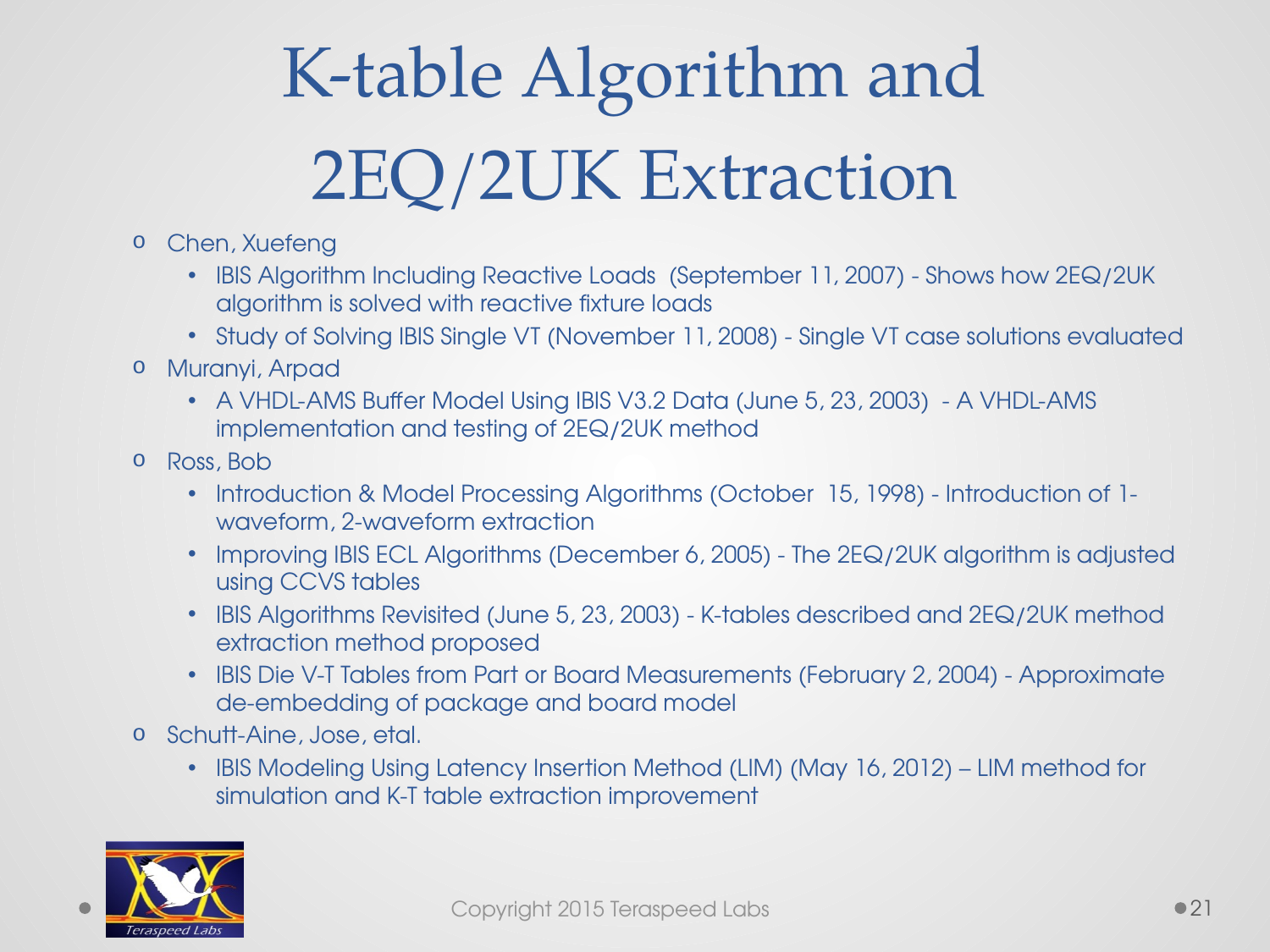

# K-table Algorithm and 2EQ/2UK Extraction
Chen, Xuefeng
IBIS Algorithm Including Reactive Loads  (September 11, 2007) - Shows how 2EQ/2UK algorithm is solved with reactive fixture loads
Study of Solving IBIS Single VT (November 11, 2008) - Single VT case solutions evaluated
Muranyi, Arpad
A VHDL-AMS Buffer Model Using IBIS V3.2 Data (June 5, 23, 2003)  - A VHDL-AMS implementation and testing of 2EQ/2UK method
Ross, Bob
Introduction & Model Processing Algorithms (October  15, 1998) - Introduction of 1-waveform, 2-waveform extraction
Improving IBIS ECL Algorithms (December 6, 2005) - The 2EQ/2UK algorithm is adjusted using CCVS tables
IBIS Algorithms Revisited (June 5, 23, 2003) - K-tables described and 2EQ/2UK method extraction method proposed
IBIS Die V-T Tables from Part or Board Measurements (February 2, 2004) - Approximate de-embedding of package and board model
Schutt-Aine, Jose, etal.
IBIS Modeling Using Latency Insertion Method (LIM) (May 16, 2012) – LIM method for simulation and K-T table extraction improvement

21
Copyright 2015 Teraspeed Labs